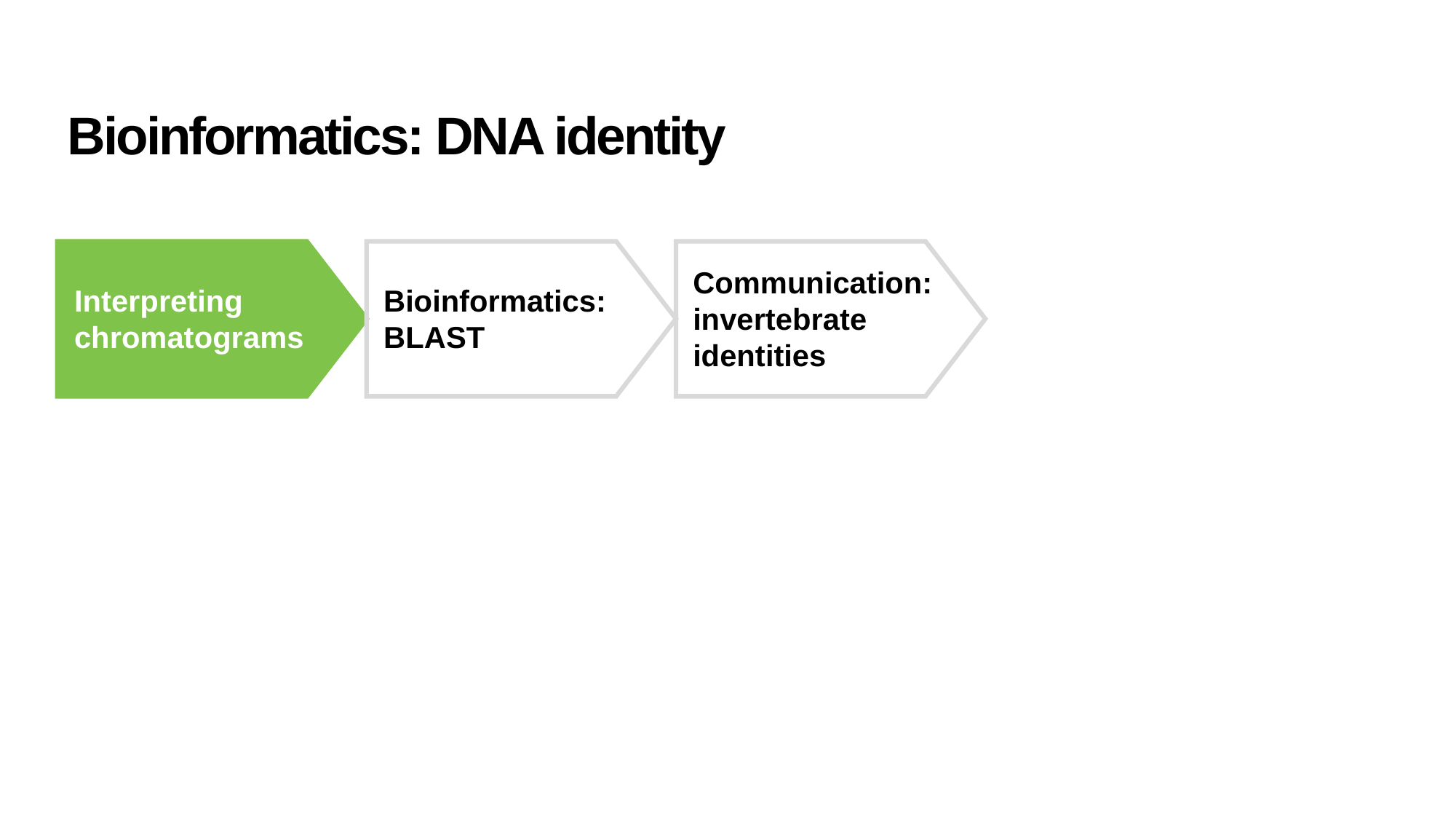

# Bioinformatics: DNA identity

Communication: invertebrate identities
Interpreting chromatograms
Bioinformatics: BLAST